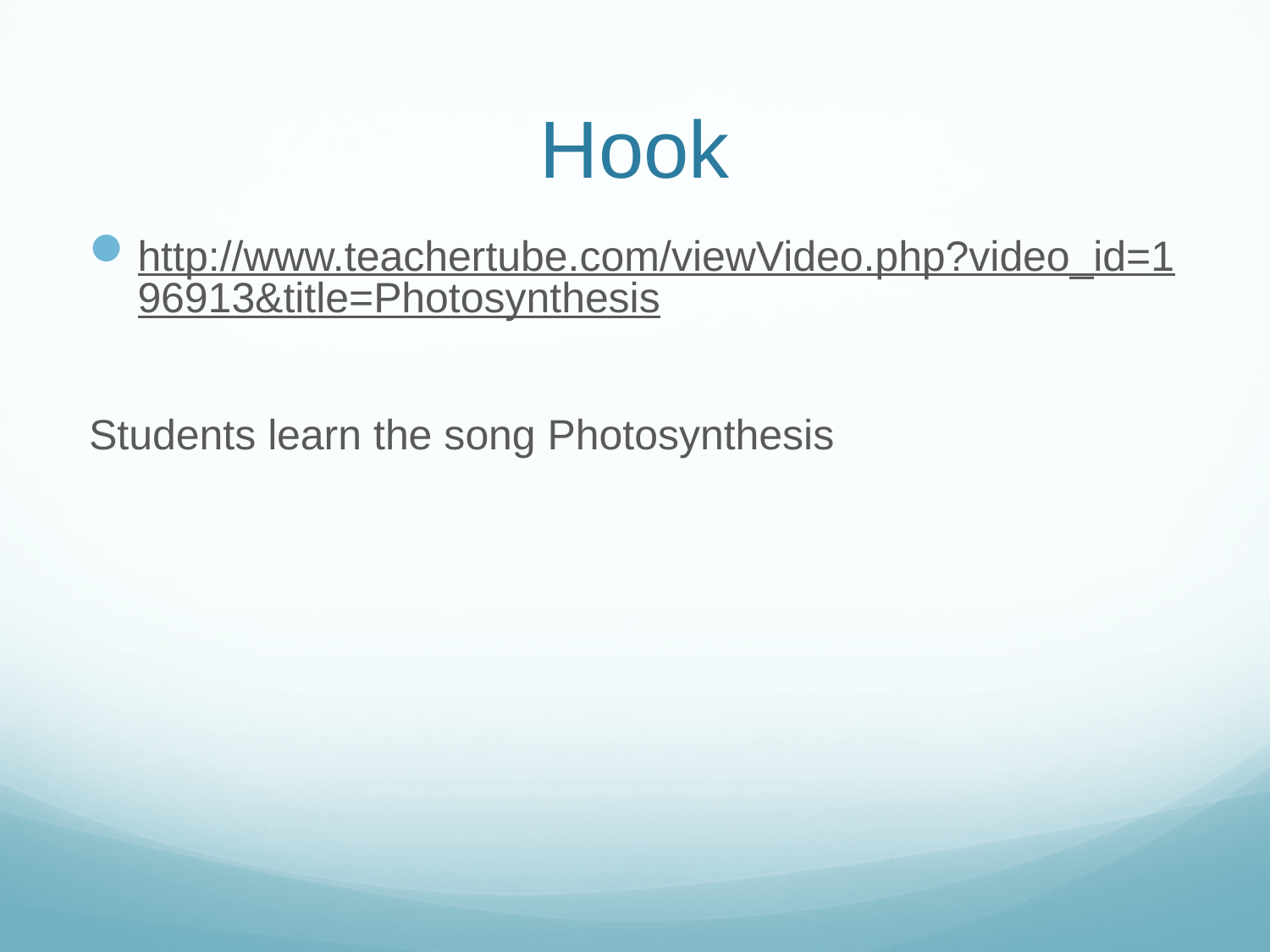

# Hook
http://www.teachertube.com/viewVideo.php?video_id=196913&title=Photosynthesis
Students learn the song Photosynthesis